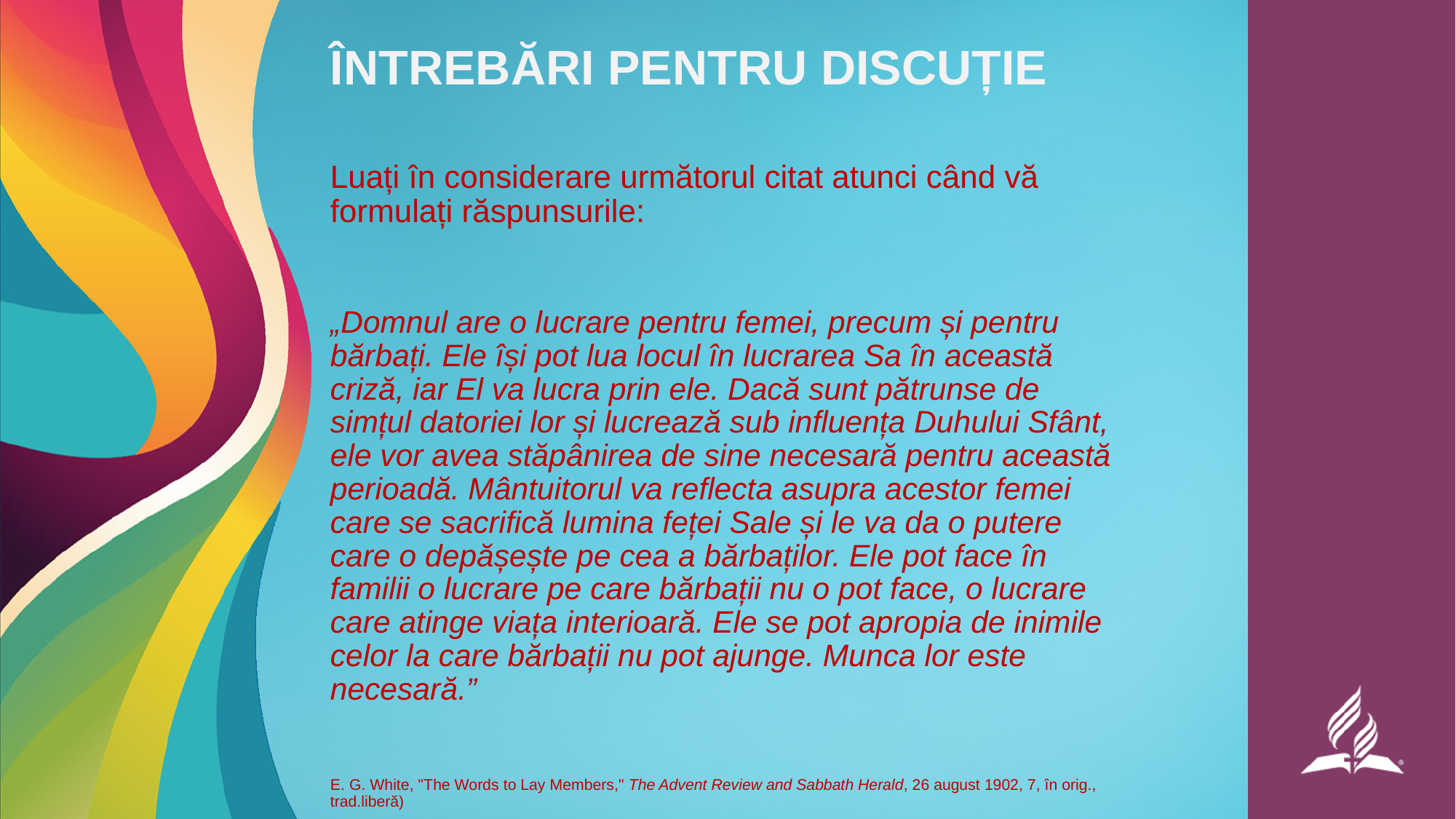

# ÎNTREBĂRI PENTRU DISCUȚIE

Luați în considerare următorul citat atunci când vă formulați răspunsurile:

„Domnul are o lucrare pentru femei, precum și pentru bărbați. Ele își pot lua locul în lucrarea Sa în această criză, iar El va lucra prin ele. Dacă sunt pătrunse de simțul datoriei lor și lucrează sub influența Duhului Sfânt, ele vor avea stăpânirea de sine necesară pentru această perioadă. Mântuitorul va reflecta asupra acestor femei care se sacrifică lumina feței Sale și le va da o putere care o depășește pe cea a bărbaților. Ele pot face în familii o lucrare pe care bărbații nu o pot face, o lucrare care atinge viața interioară. Ele se pot apropia de inimile celor la care bărbații nu pot ajunge. Munca lor este necesară.”

E. G. White, "The Words to Lay Members," The Advent Review and Sabbath Herald, 26 august 1902, 7, în orig., trad.liberă)